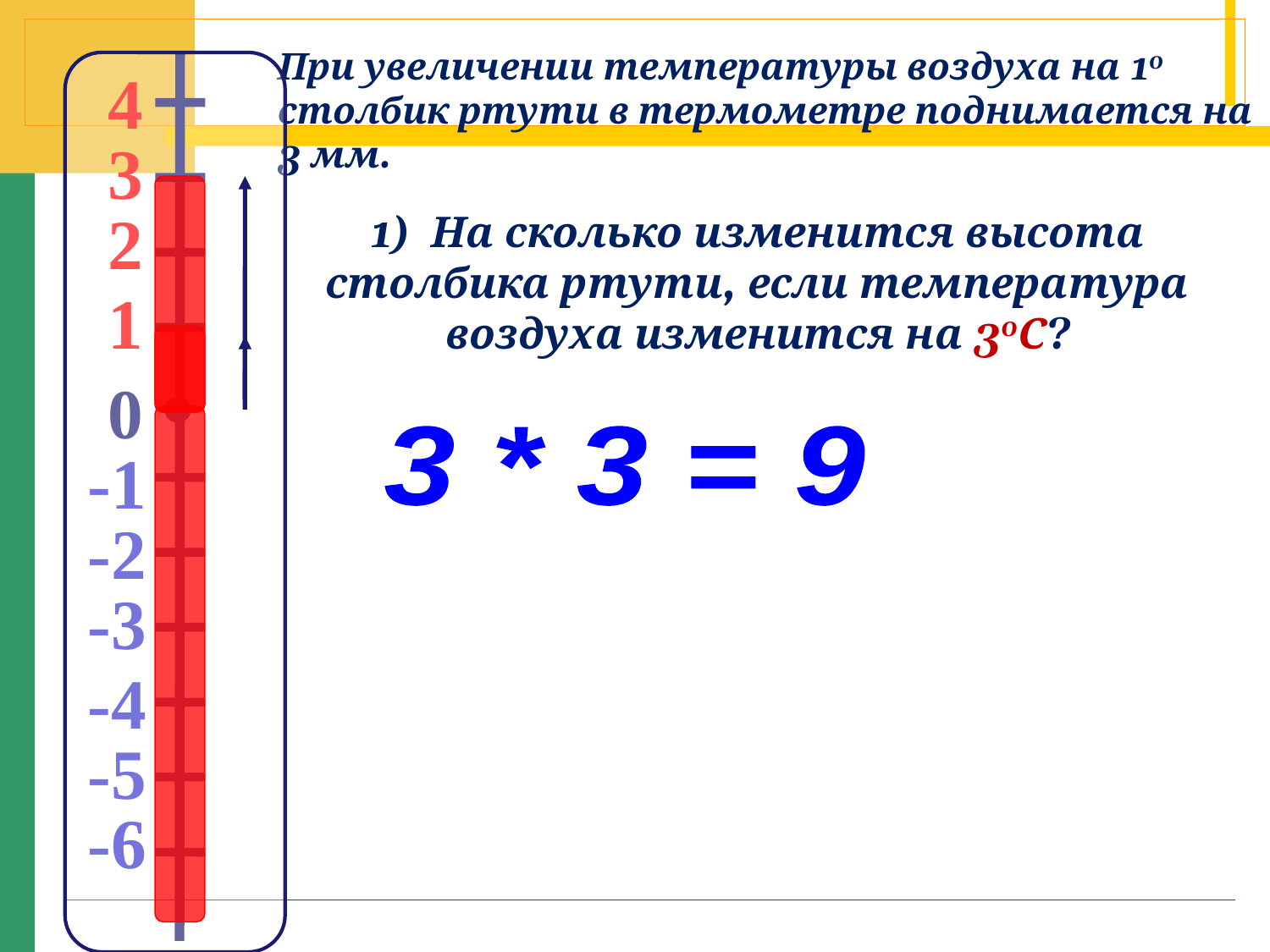

# При увеличении температуры воздуха на 10 столбик ртути в термометре поднимается на 3 мм.

4

3

2

1

0

-1

-2

-3

-4

-5

-6

1)  На сколько изменится высота столбика ртути, если температура воздуха изменится на 30С?

3 * 3 = 9